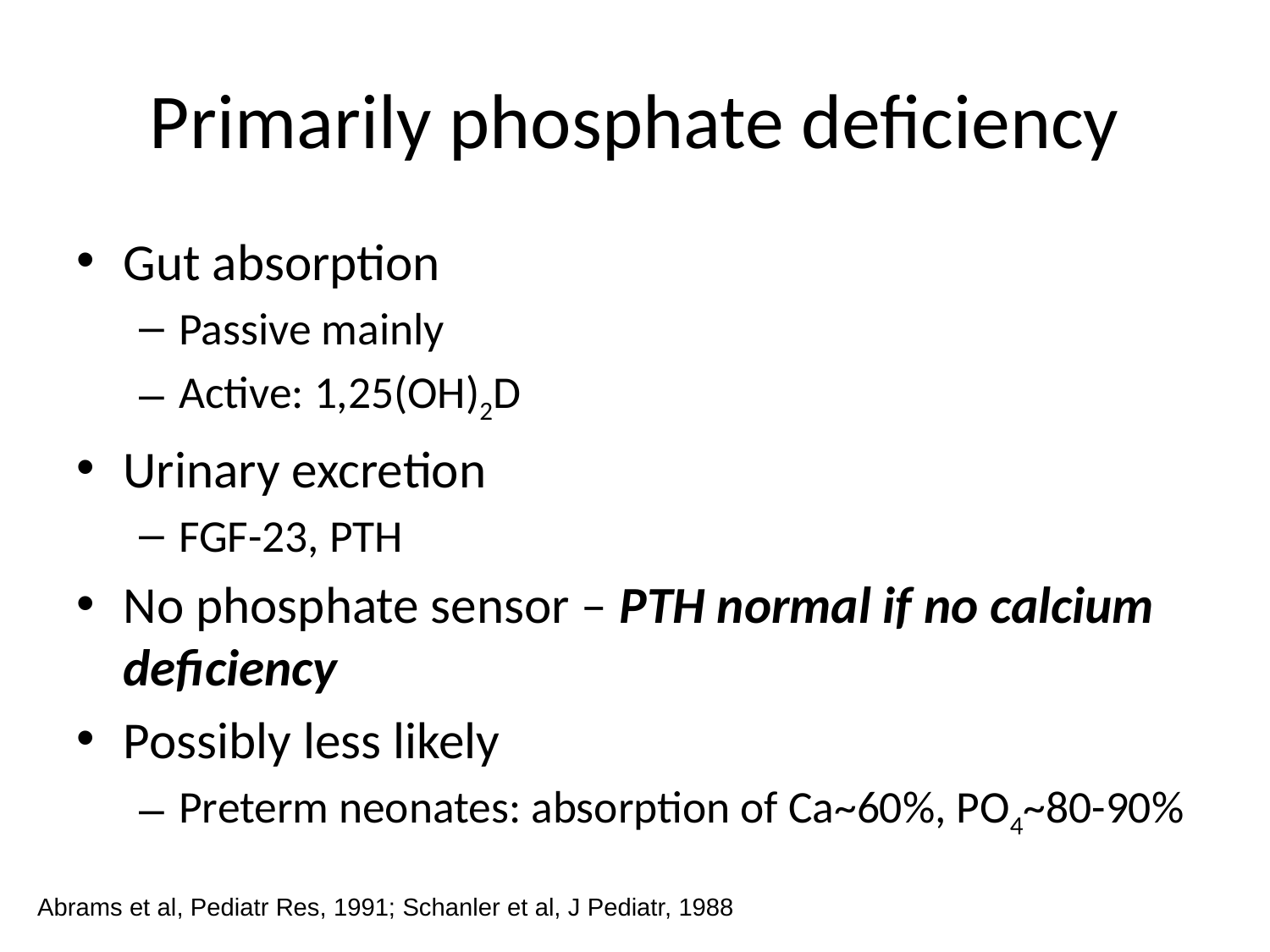

# Primarily phosphate deficiency
Gut absorption
Passive mainly
Active: 1,25(OH)2D
Urinary excretion
FGF-23, PTH
No phosphate sensor – PTH normal if no calcium deficiency
Possibly less likely
Preterm neonates: absorption of Ca~60%, PO4~80-90%
Abrams et al, Pediatr Res, 1991; Schanler et al, J Pediatr, 1988